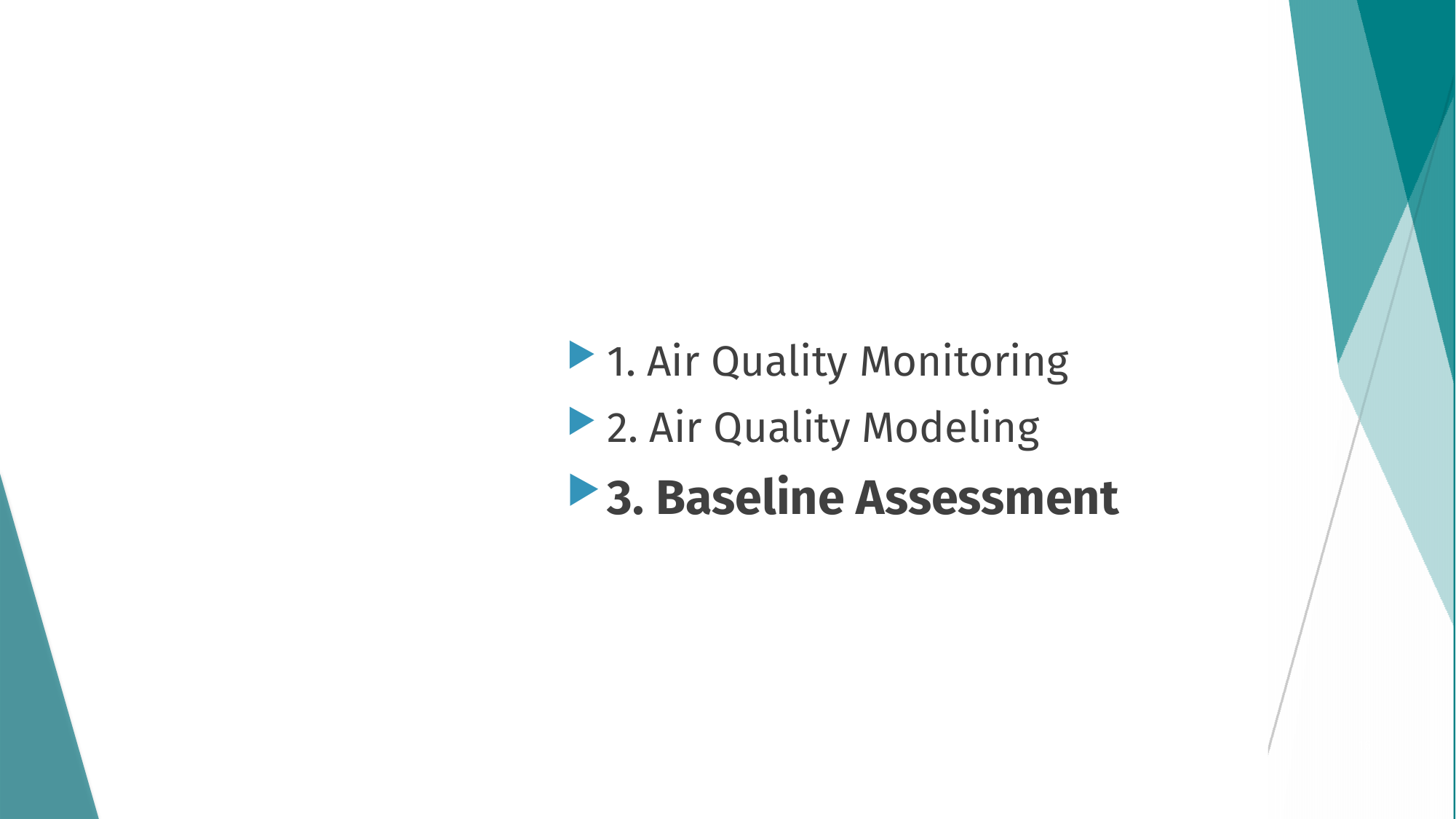

# Section 3: Baseline Assessment
1. Air Quality Monitoring
2. Air Quality Modeling
3. Baseline Assessment
16